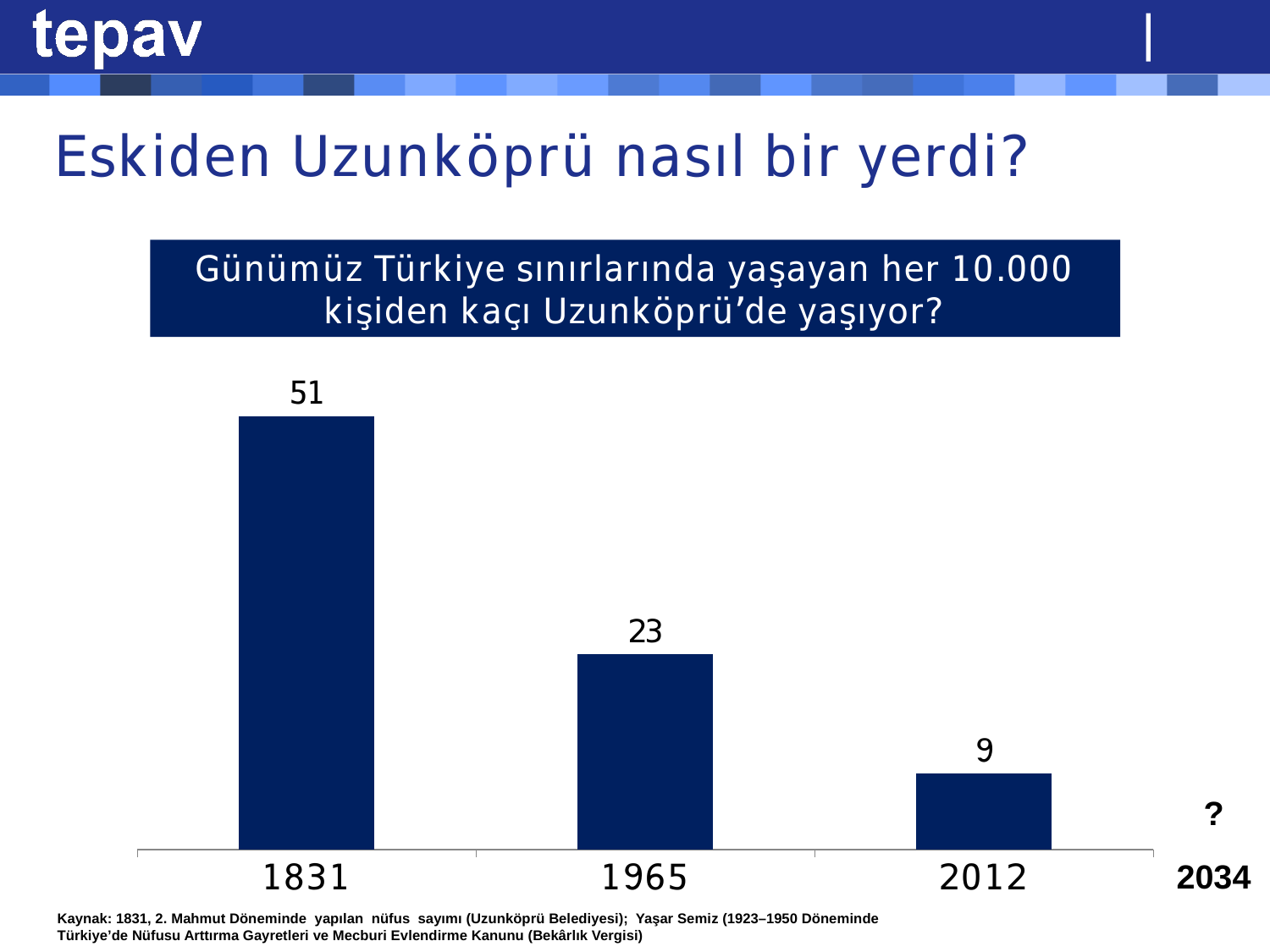

# Eskiden Uzunköprü nasıl bir yerdi?
Günümüz Türkiye sınırlarında yaşayan her 10.000 kişiden kaçı Uzunköprü’de yaşıyor?

### Chart

| Category | pay |
|---|---|
| 1831 | 5.1000000000000005 |
| 1965 | 2.3 |
| 2012 | 0.9 |
?
2034
Kaynak: 1831, 2. Mahmut Döneminde  yapılan  nüfus  sayımı (Uzunköprü Belediyesi);  Yaşar Semiz (1923–1950 Döneminde Türkiye’de Nüfusu Arttırma Gayretleri ve Mecburi Evlendirme Kanunu (Bekârlık Vergisi)